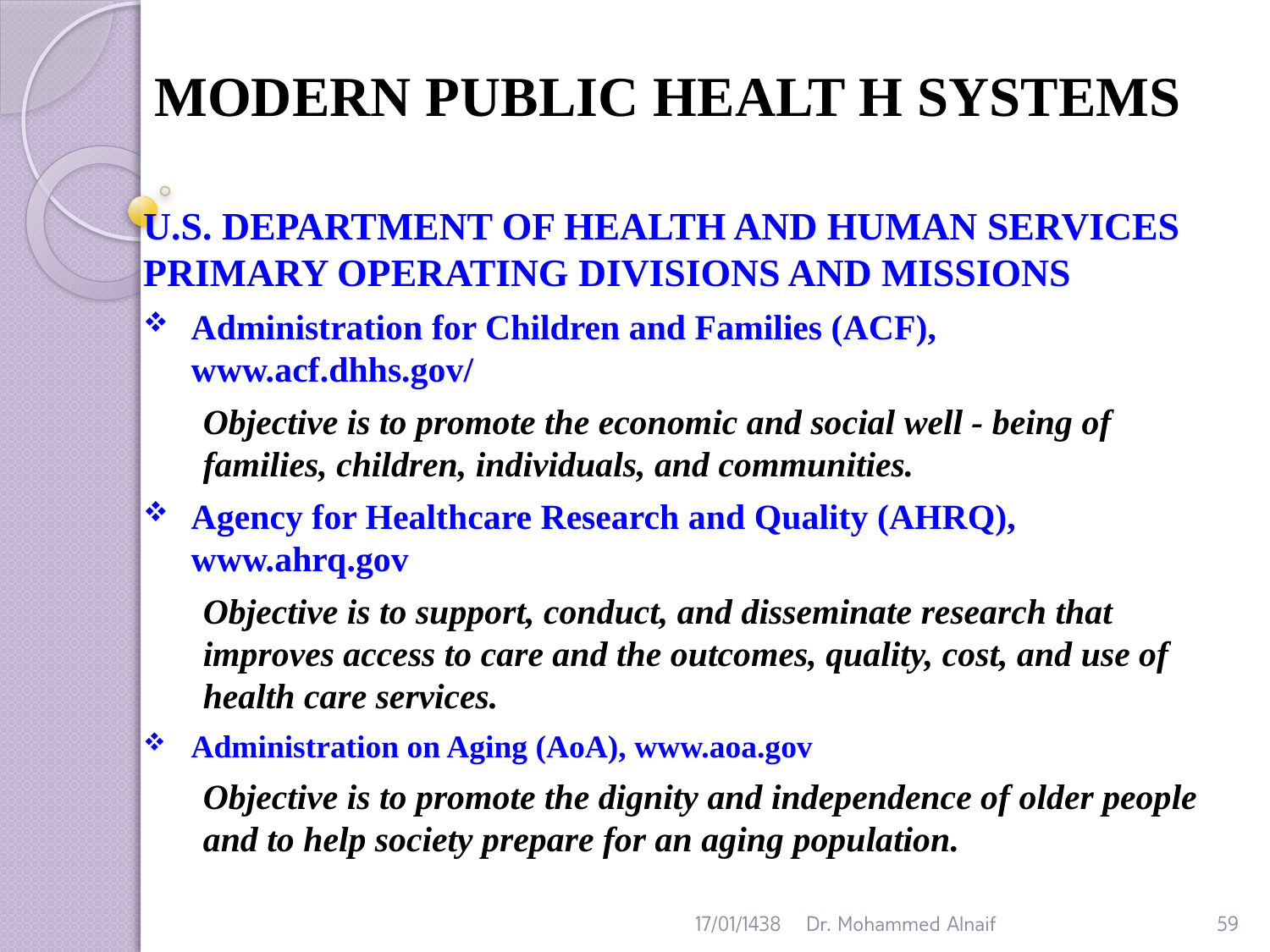

# MODERN PUBLIC HEALT H SYSTEMS
U.S. DEPARTMENT OF HEALTH AND HUMAN SERVICES PRIMARY OPERATING DIVISIONS AND MISSIONS
Administration for Children and Families (ACF), www.acf.dhhs.gov/
Objective is to promote the economic and social well - being of families, children, individuals, and communities.
Agency for Healthcare Research and Quality (AHRQ), www.ahrq.gov
Objective is to support, conduct, and disseminate research that improves access to care and the outcomes, quality, cost, and use of health care services.
Administration on Aging (AoA), www.aoa.gov
Objective is to promote the dignity and independence of older people and to help society prepare for an aging population.
17/01/1438
Dr. Mohammed Alnaif
59